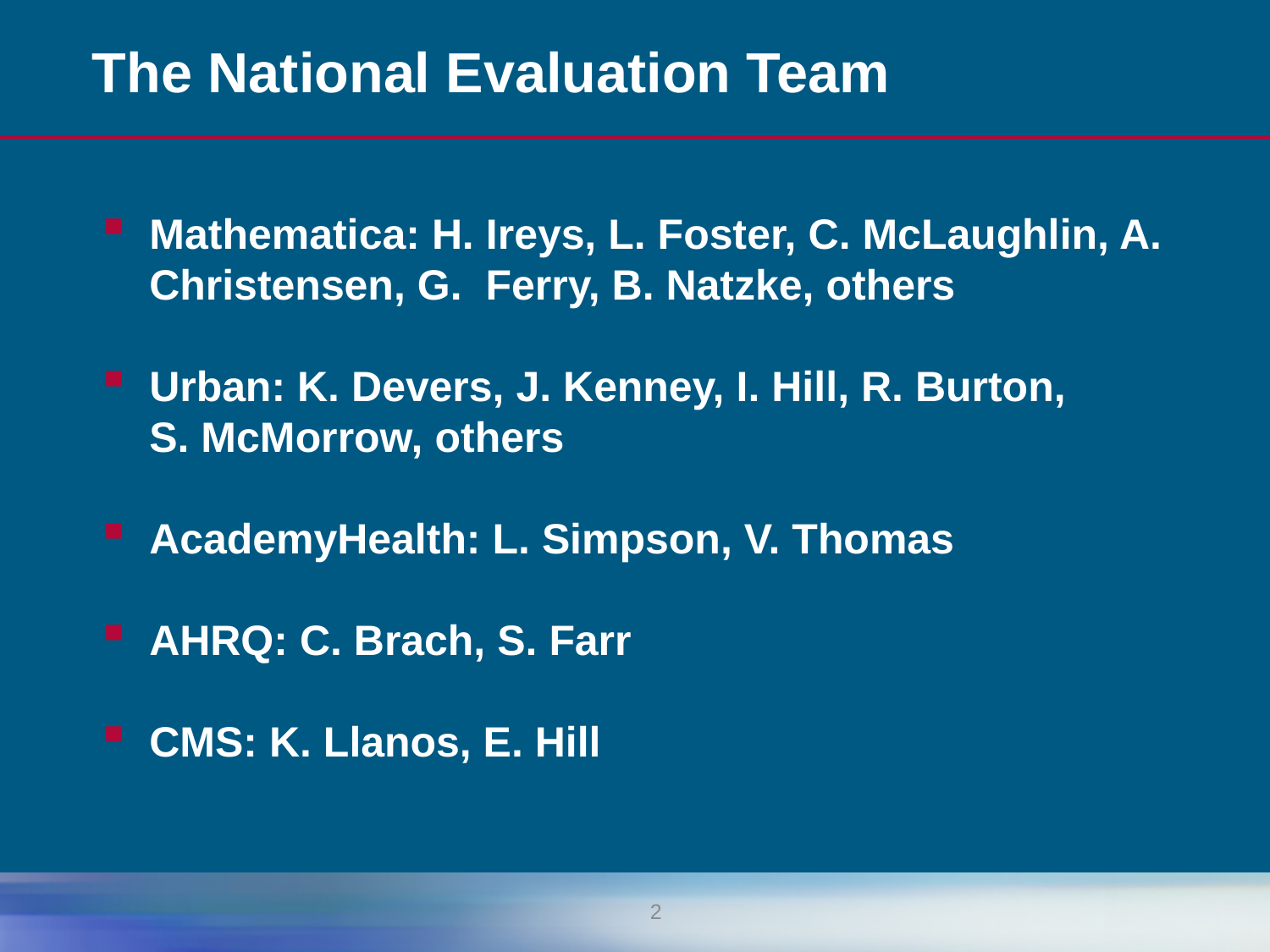

# The National Evaluation Team
Mathematica: H. Ireys, L. Foster, C. McLaughlin, A. Christensen, G.  Ferry, B. Natzke, others

Urban: K. Devers, J. Kenney, I. Hill, R. Burton,        S. McMorrow, others

AcademyHealth: L. Simpson, V. Thomas

AHRQ: C. Brach, S. Farr

CMS: K. Llanos, E. Hill
2